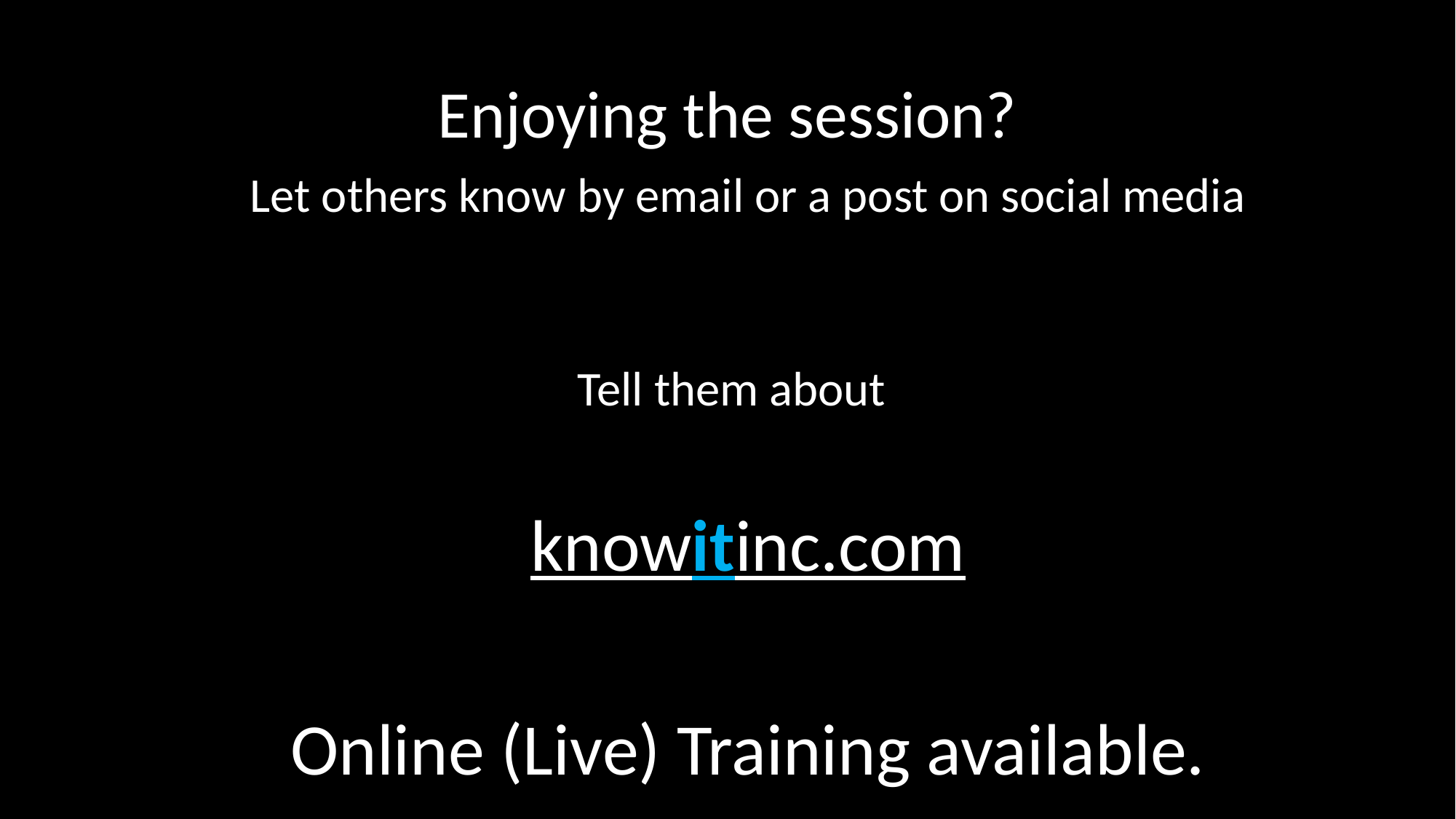

# Enjoying the session?
Let others know by email or a post on social media

Tell them about

knowitinc.com

Online (Live) Training available.